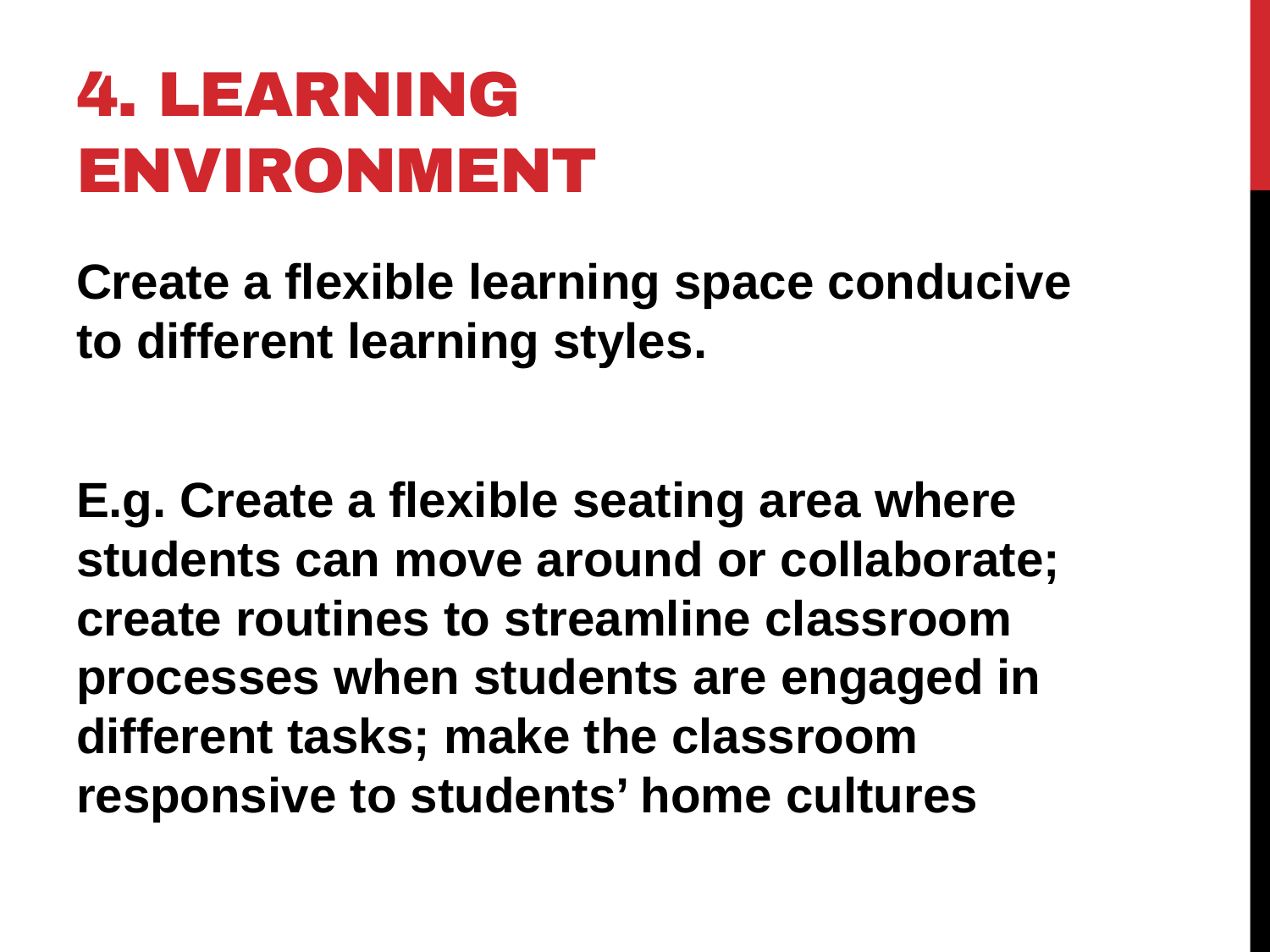

# 4. Learning Environment
Create a flexible learning space conducive to different learning styles.

E.g. Create a flexible seating area where students can move around or collaborate; create routines to streamline classroom processes when students are engaged in different tasks; make the classroom responsive to students’ home cultures